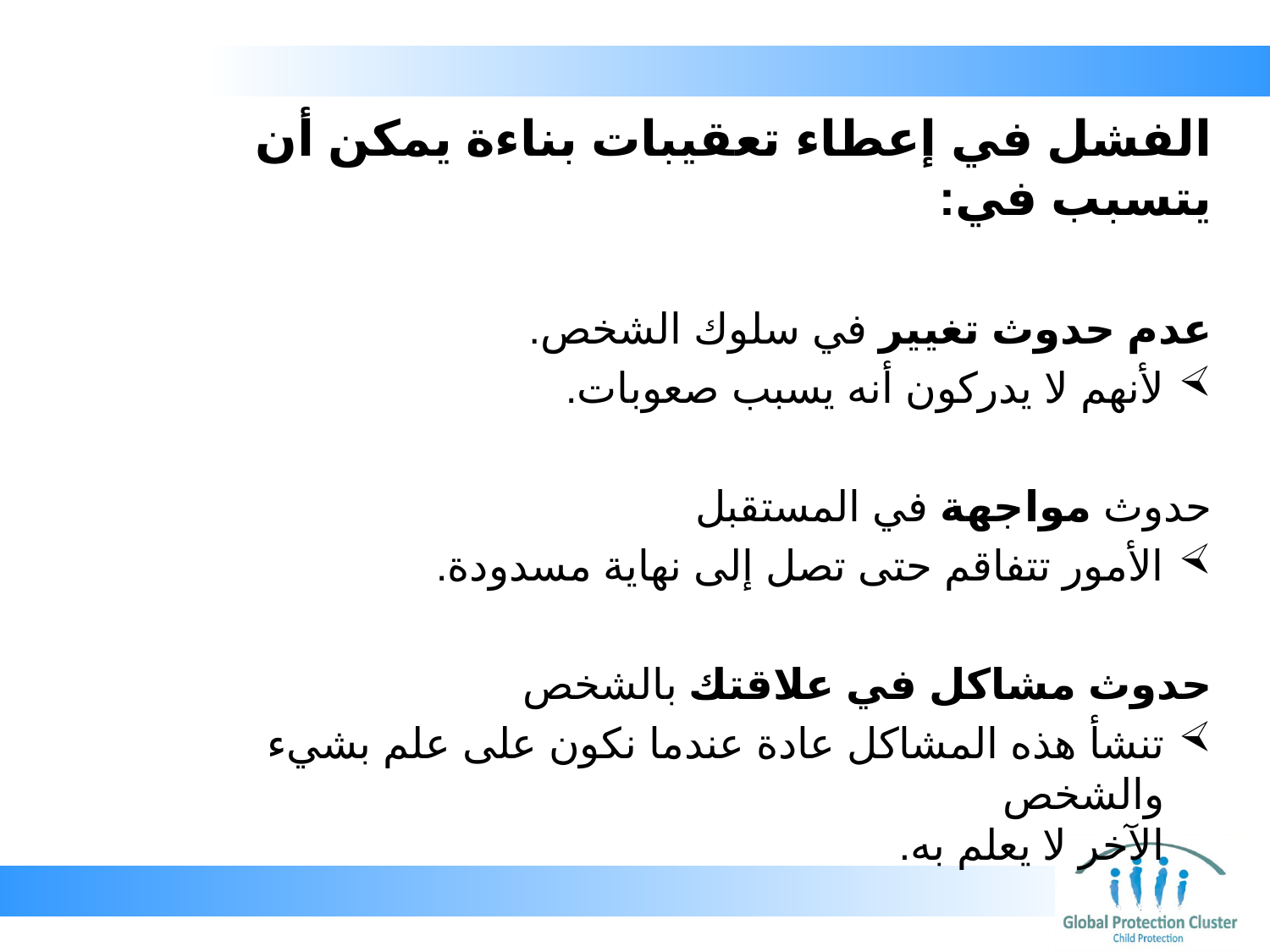

# الفشل في إعطاء تعقيبات بناءة يمكن أن يتسبب في:

عدم حدوث تغيير في سلوك الشخص.
لأنهم لا يدركون أنه يسبب صعوبات.

حدوث مواجهة في المستقبل
الأمور تتفاقم حتى تصل إلى نهاية مسدودة.

حدوث مشاكل في علاقتك بالشخص
تنشأ هذه المشاكل عادة عندما نكون على علم بشيء والشخص
الآخر لا يعلم به.